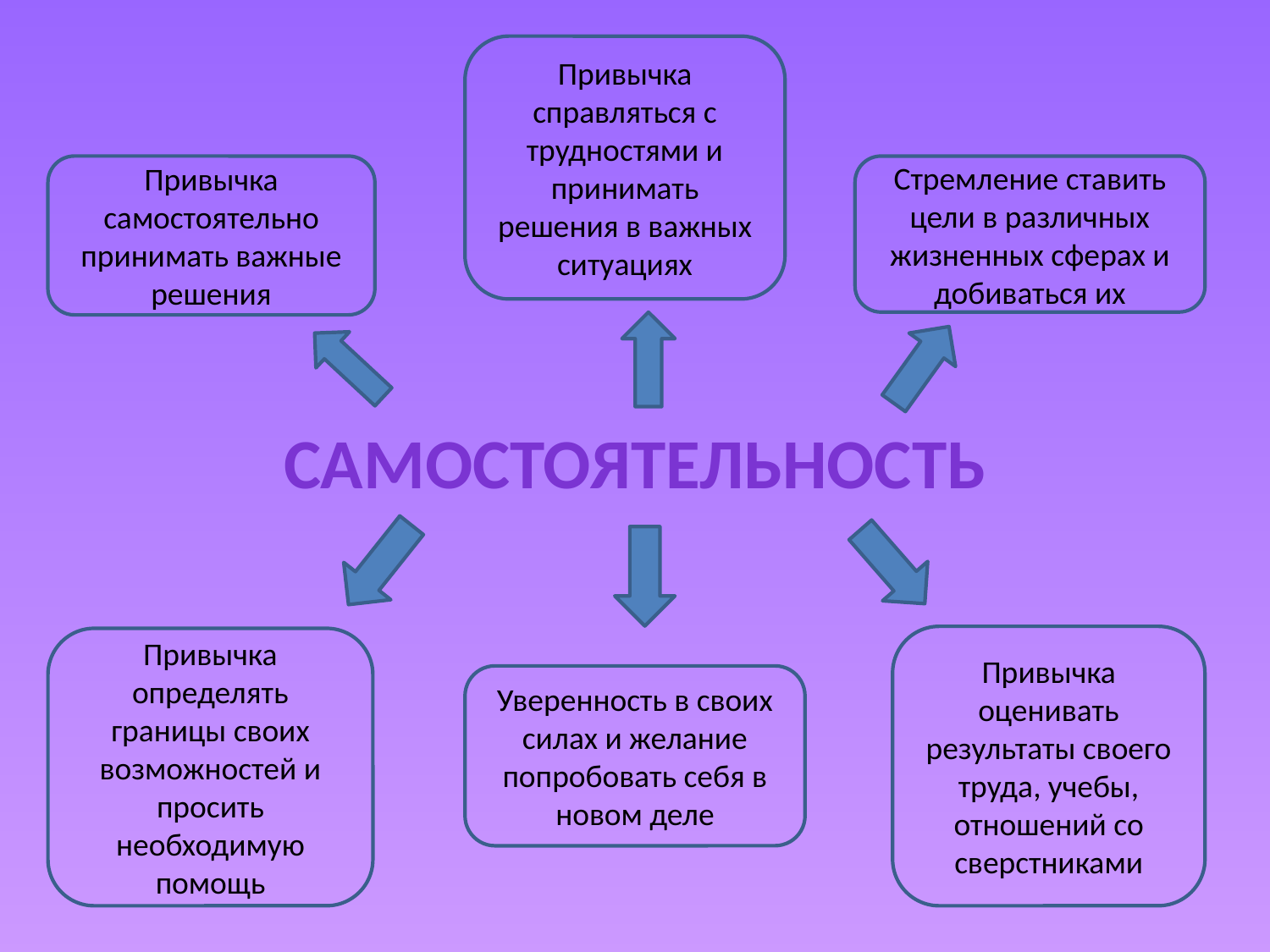

Привычка справляться с трудностями и принимать решения в важных ситуациях
Стремление ставить цели в различных жизненных сферах и добиваться их
Привычка самостоятельно принимать важные решения

самостоятельность

Привычка оценивать результаты своего труда, учебы, отношений со сверстниками
Привычка определять границы своих возможностей и просить необходимую помощь
Уверенность в своих силах и желание попробовать себя в новом деле